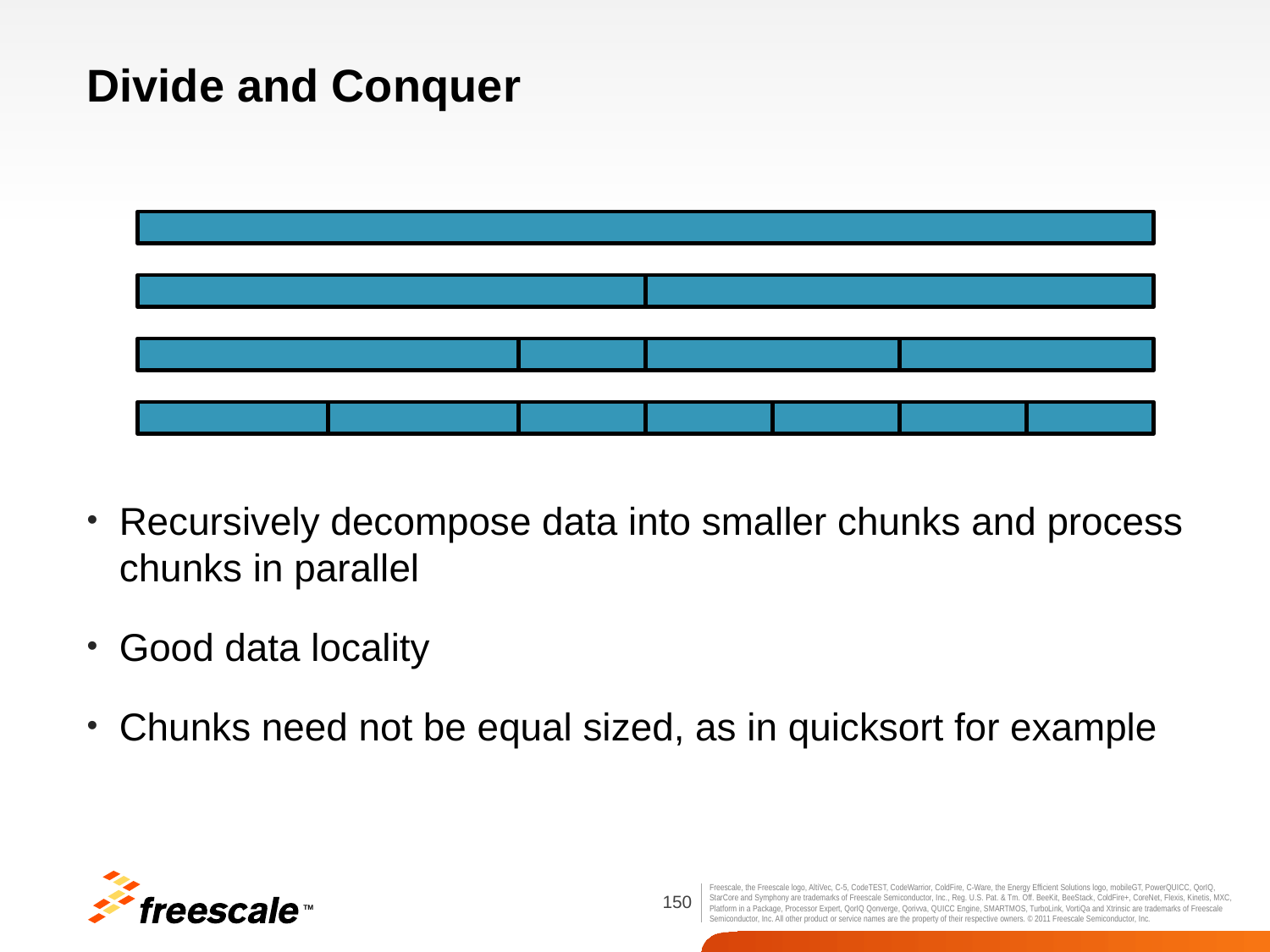

# Divide and Conquer

Recursively decompose data into smaller chunks and process chunks in parallel
Good data locality
Chunks need not be equal sized, as in quicksort for example